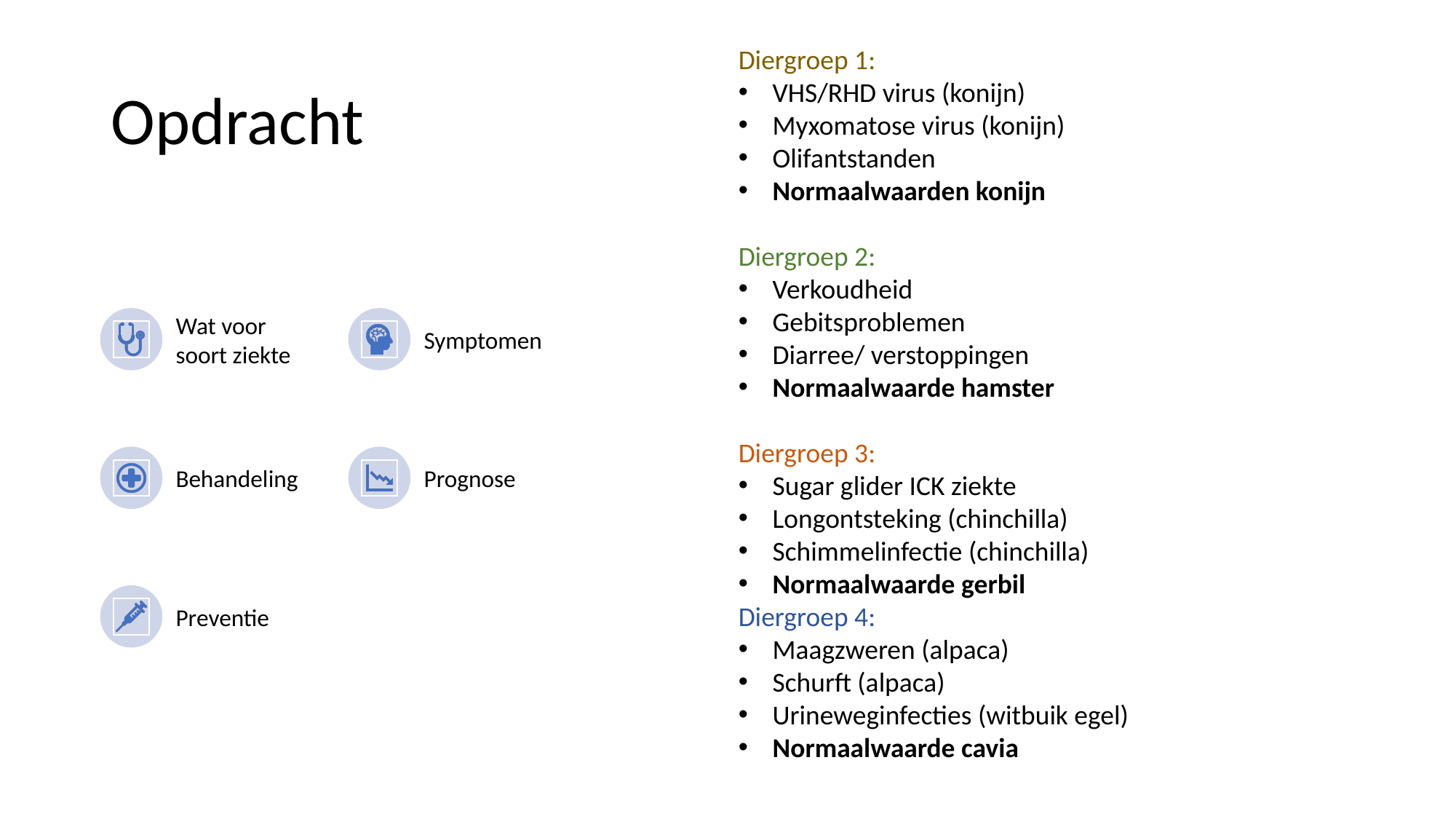

Diergroep 1:
VHS/RHD virus (konijn)
Myxomatose virus (konijn)
Olifantstanden
Normaalwaarden konijn

Diergroep 2:
Verkoudheid
Gebitsproblemen
Diarree/ verstoppingen
Normaalwaarde hamster

Diergroep 3:
Sugar glider ICK ziekte
Longontsteking (chinchilla)
Schimmelinfectie (chinchilla)
Normaalwaarde gerbil
Diergroep 4:
Maagzweren (alpaca)
Schurft (alpaca)
Urineweginfecties (witbuik egel)
Normaalwaarde cavia
# Opdracht
Wat voor soort ziekte
Symptomen
Behandeling
Prognose
Preventie